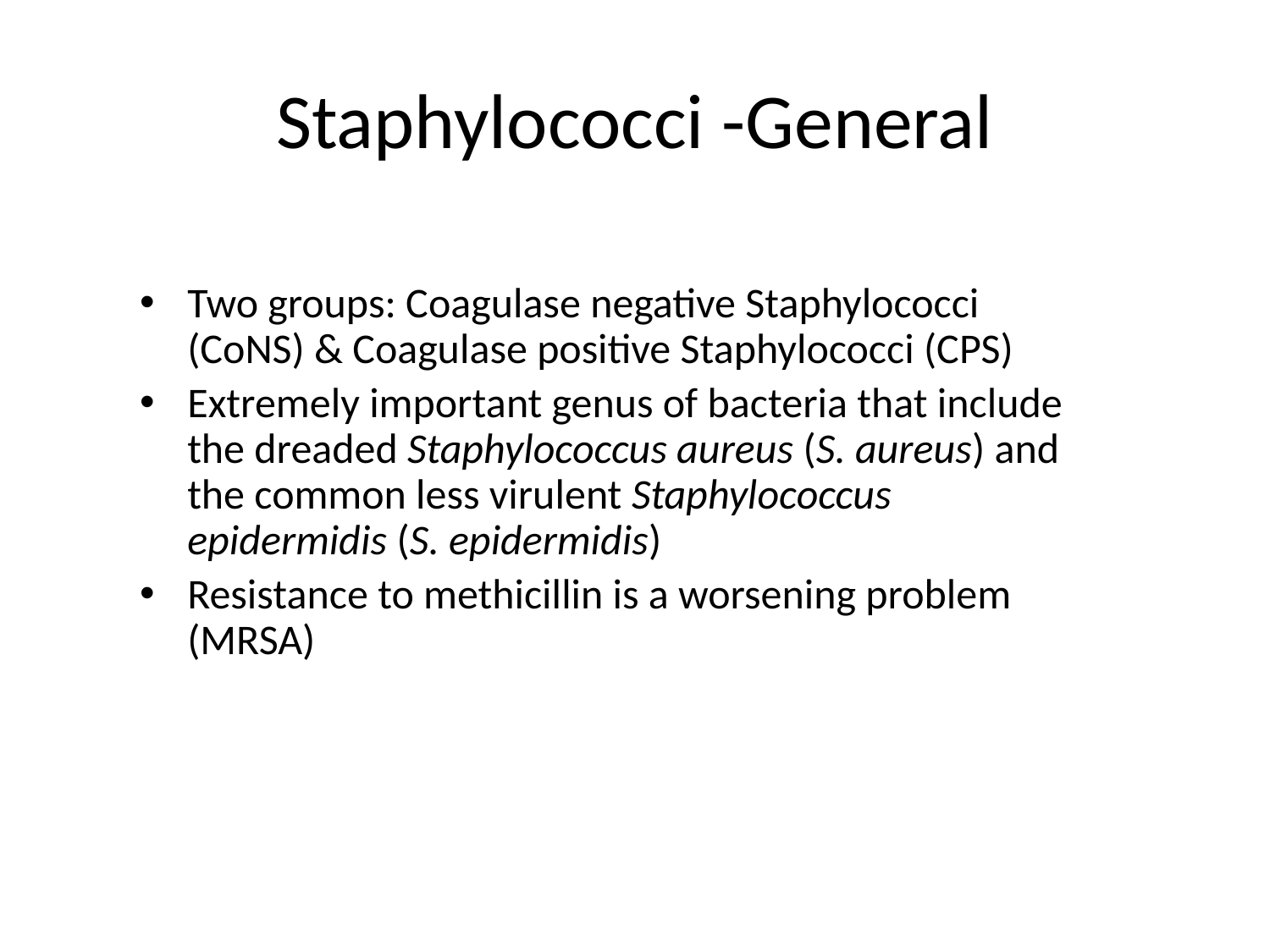

# Staphylococci -General
Two groups: Coagulase negative Staphylococci (CoNS) & Coagulase positive Staphylococci (CPS)
Extremely important genus of bacteria that include the dreaded Staphylococcus aureus (S. aureus) and the common less virulent Staphylococcus epidermidis (S. epidermidis)
Resistance to methicillin is a worsening problem (MRSA)